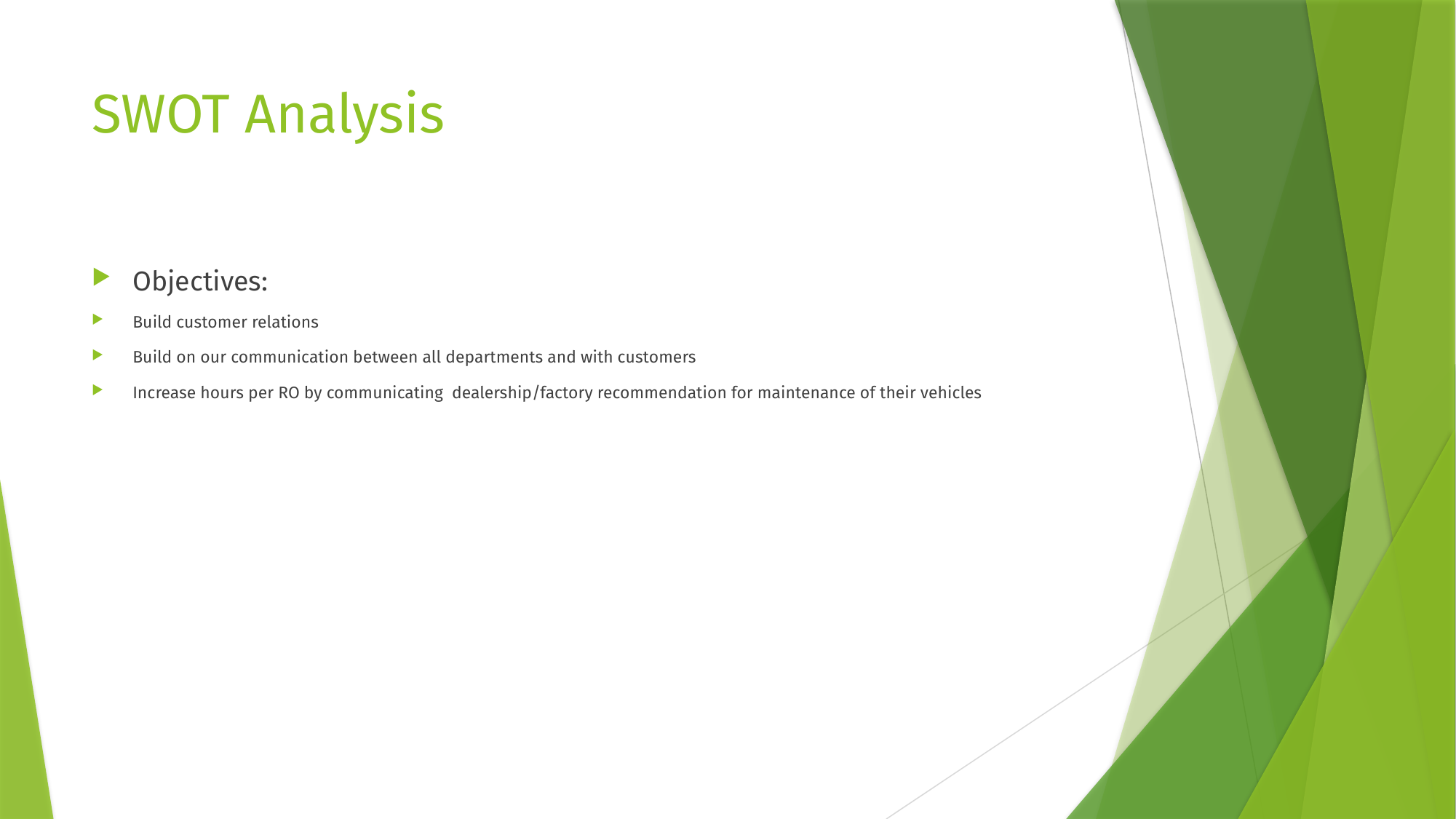

# SWOT Analysis
Objectives:
Build customer relations
Build on our communication between all departments and with customers
Increase hours per RO by communicating  dealership/factory recommendation for maintenance of their vehicles